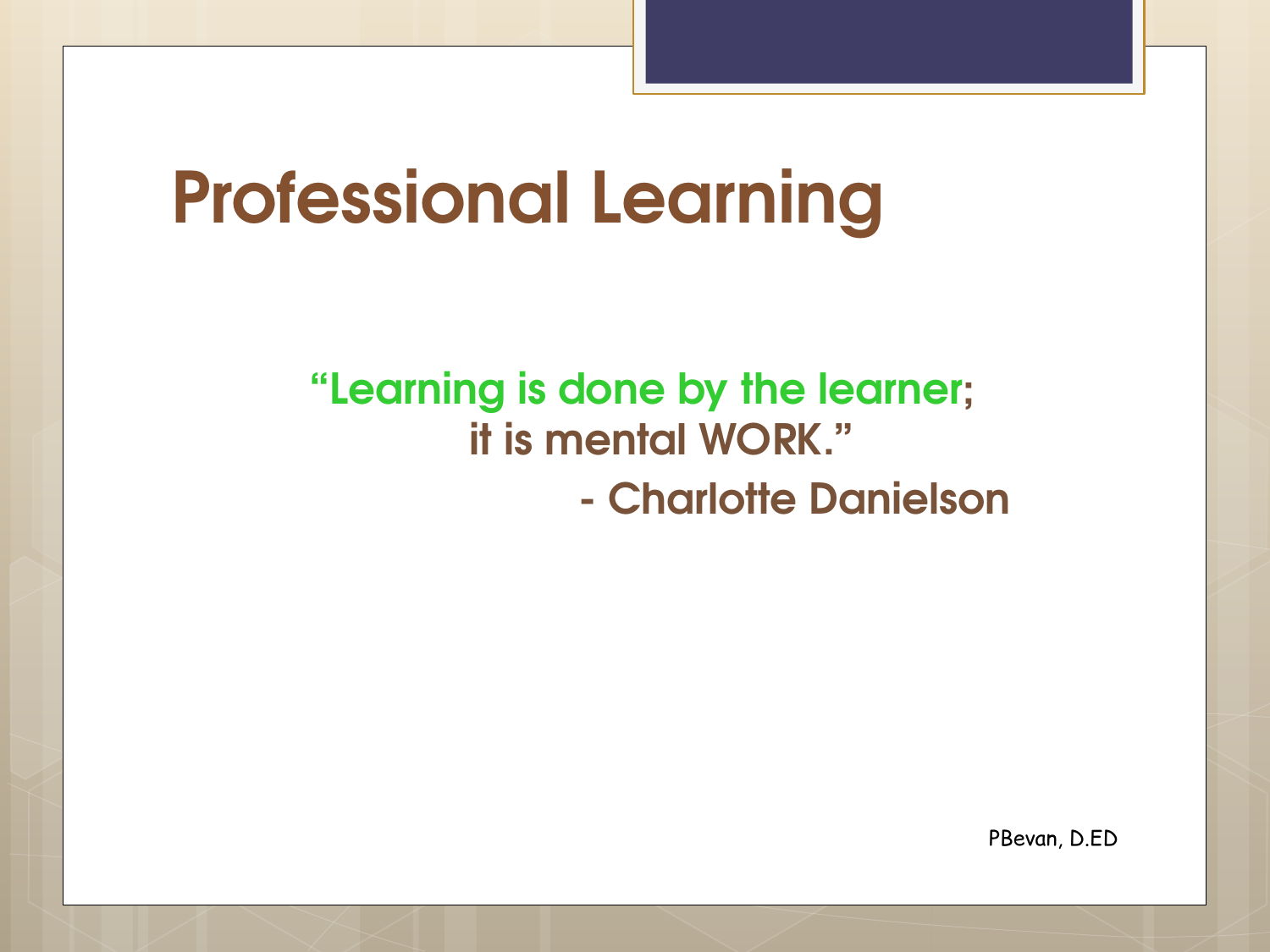

# Professional Learning

“Learning is done by the learner;
it is mental WORK.”
			- Charlotte Danielson

PBevan, D.ED